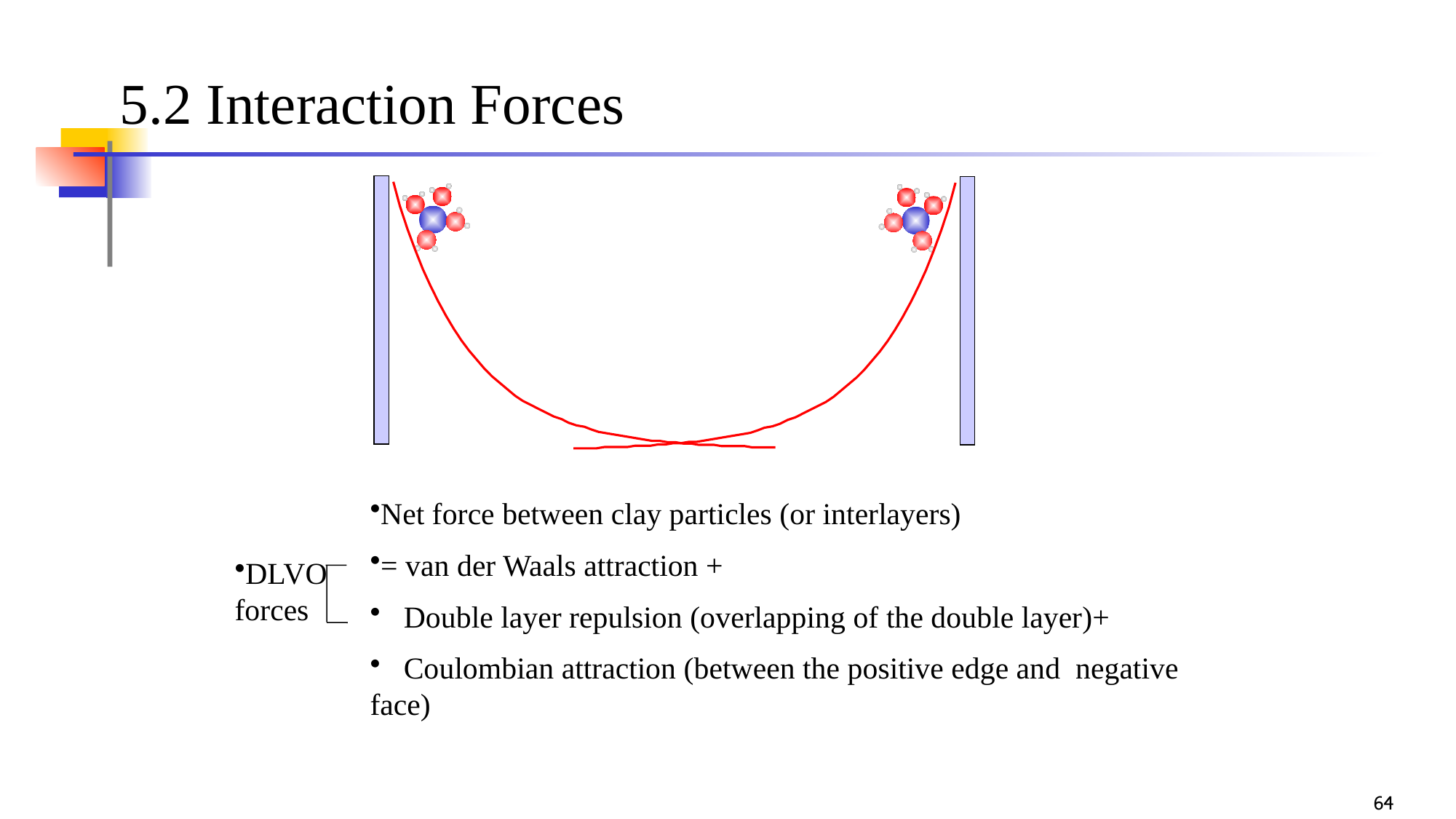

64
# 5.2 Interaction Forces

Net force between clay particles (or interlayers)
= van der Waals attraction +
   Double layer repulsion (overlapping of the double layer)+
   Coulombian attraction (between the positive edge and  negative face)
DLVO forces